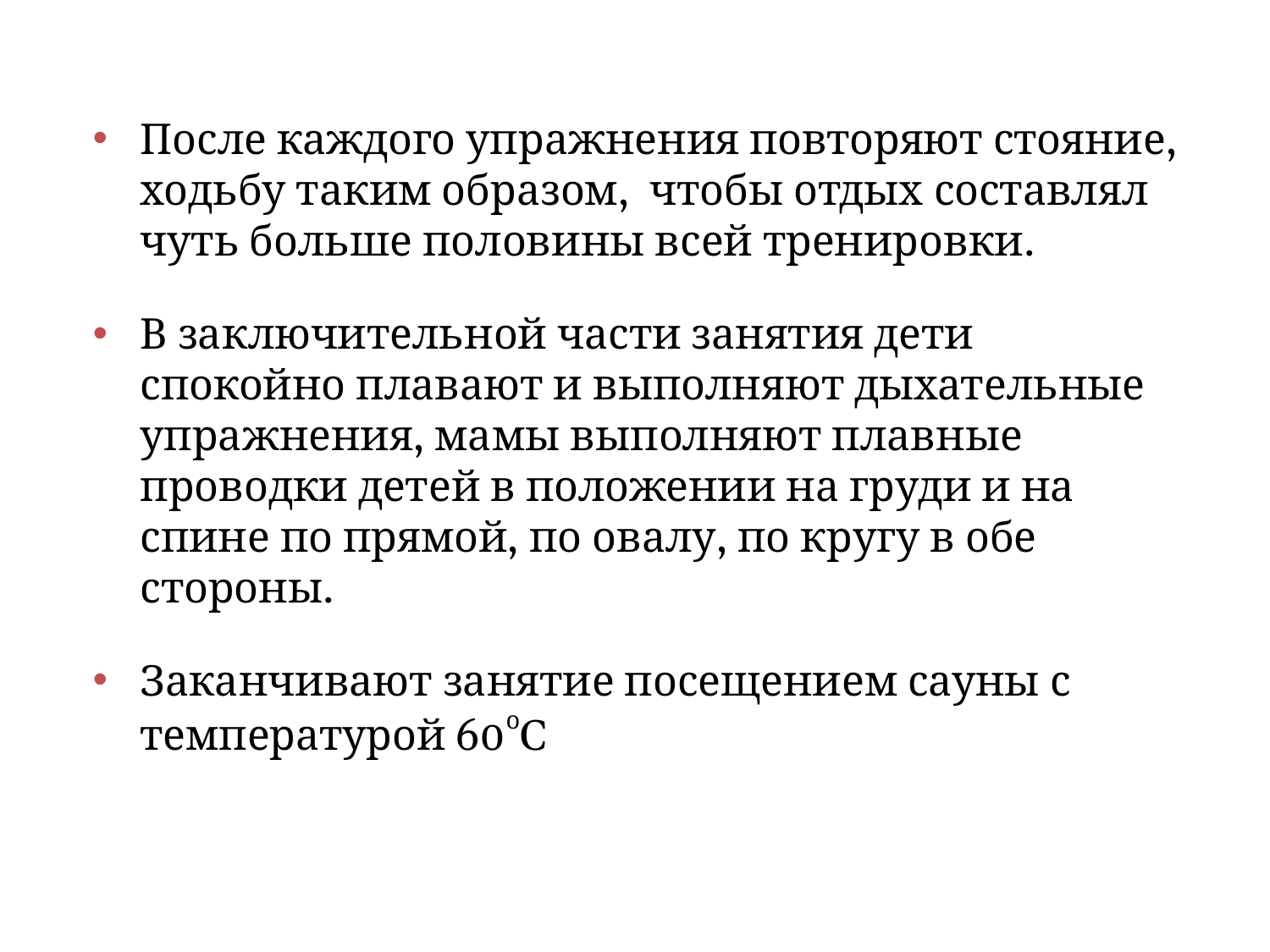

После каждого упражнения повторяют стояние, ходьбу таким образом,  чтобы отдых составлял чуть больше половины всей тренировки.
В заключительной части занятия дети спокойно плавают и выполняют дыхательные упражнения, мамы выполняют плавные проводки детей в положении на груди и на спине по прямой, по овалу, по кругу в обе стороны.
Заканчивают занятие посещением сауны с температурой 60оC